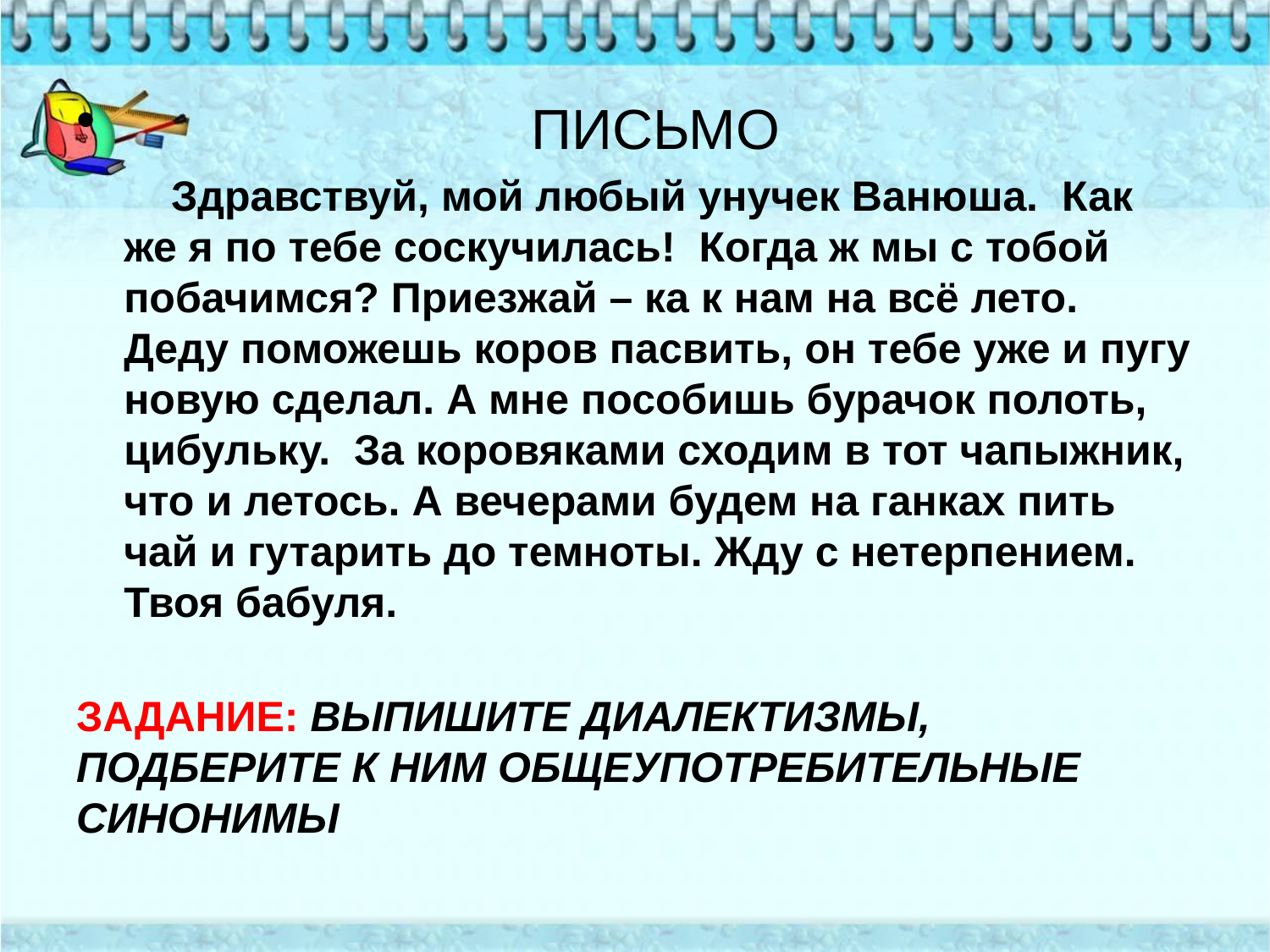

ПИСЬМО
        Здравствуй, мой любый унучек Ванюша.  Как  же я по тебе соскучилась!  Когда ж мы с тобой побачимся? Приезжай – ка к нам на всё лето. Деду поможешь коров пасвить, он тебе уже и пугу новую сделал. А мне пособишь бурачок полоть, цибульку.  За коровяками сходим в тот чапыжник, что и летось. А вечерами будем на ганках пить чай и гутарить до темноты. Жду с нетерпением. Твоя бабуля.

# ЗАДАНИЕ: ВЫПИШИТЕ ДИАЛЕКТИЗМЫ, ПОДБЕРИТЕ К НИМ ОБЩЕУПОТРЕБИТЕЛЬНЫЕ СИНОНИМЫ